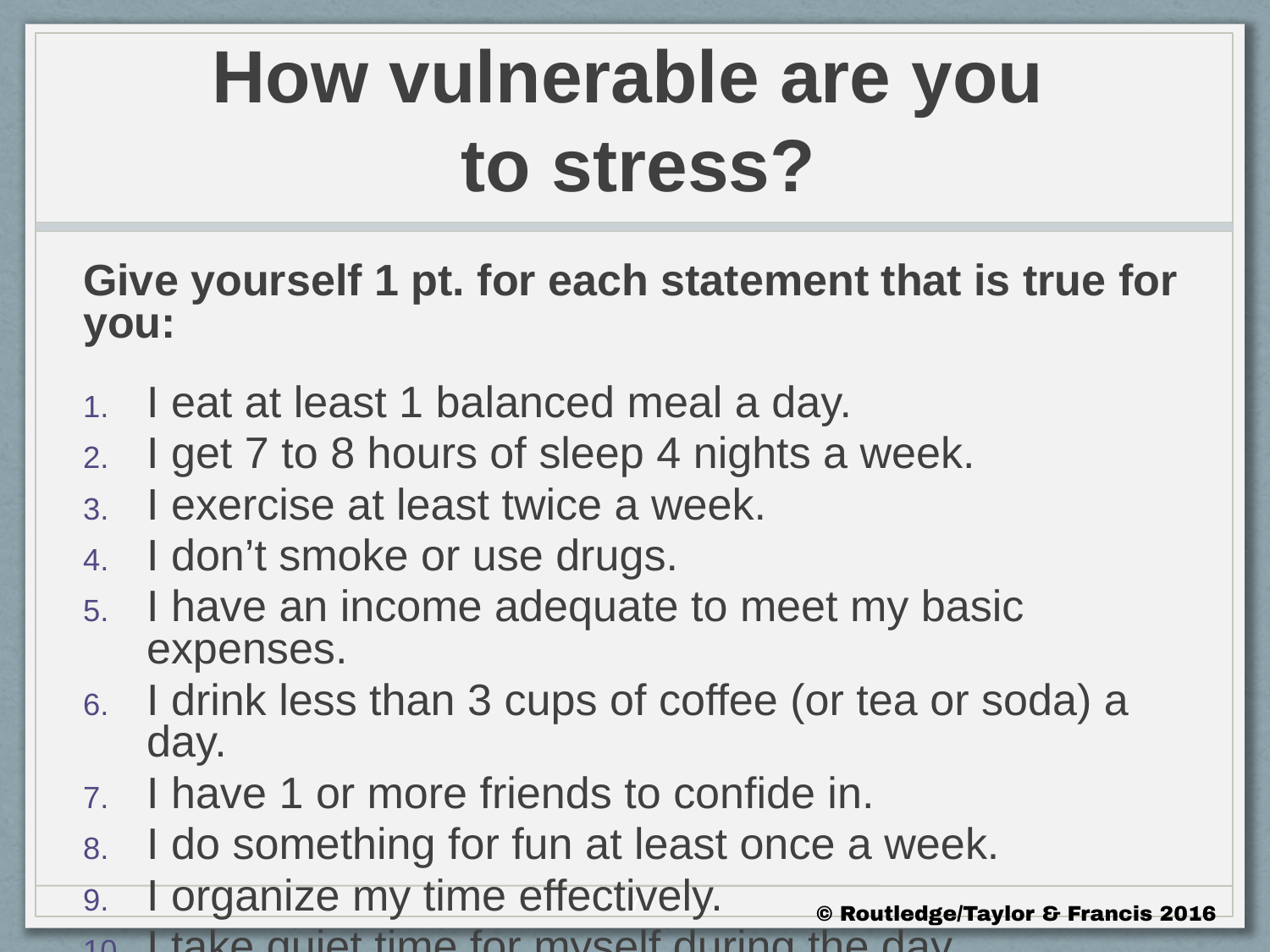

How vulnerable are you
to stress?
Give yourself 1 pt. for each statement that is true for you:

I eat at least 1 balanced meal a day.
I get 7 to 8 hours of sleep 4 nights a week.
I exercise at least twice a week.
I don’t smoke or use drugs.
I have an income adequate to meet my basic expenses.
I drink less than 3 cups of coffee (or tea or soda) a day.
I have 1 or more friends to confide in.
I do something for fun at least once a week.
I organize my time effectively.
I take quiet time for myself during the day.
7
© Routledge/Taylor & Francis 2016